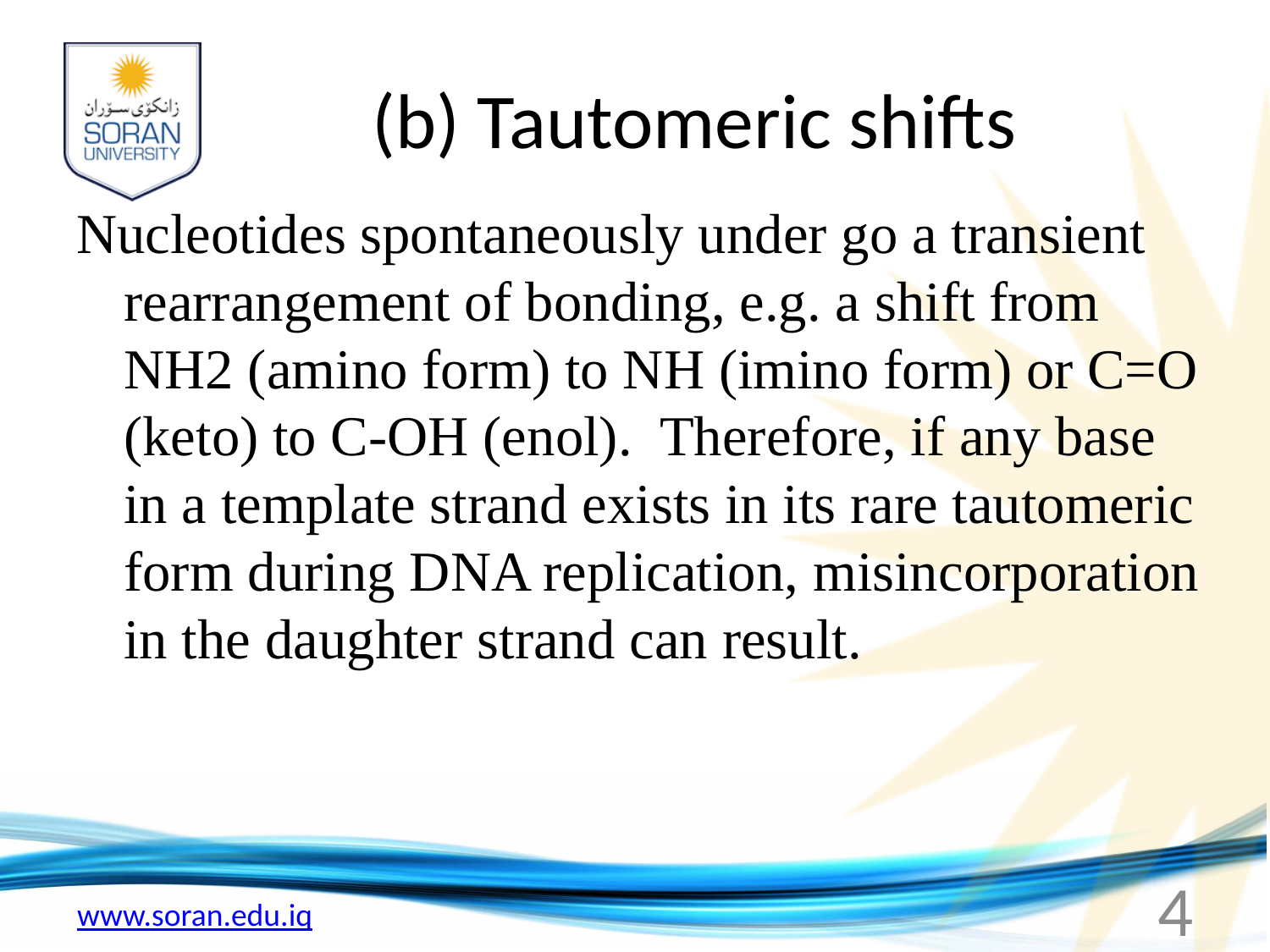

# (b) Tautomeric shifts
Nucleotides spontaneously under go a transient rearrangement of bonding, e.g. a shift from NH2 (amino form) to NH (imino form) or C=O (keto) to C-OH (enol).  Therefore, if any base in a template strand exists in its rare tautomeric form during DNA replication, misincorporation in the daughter strand can result.
4